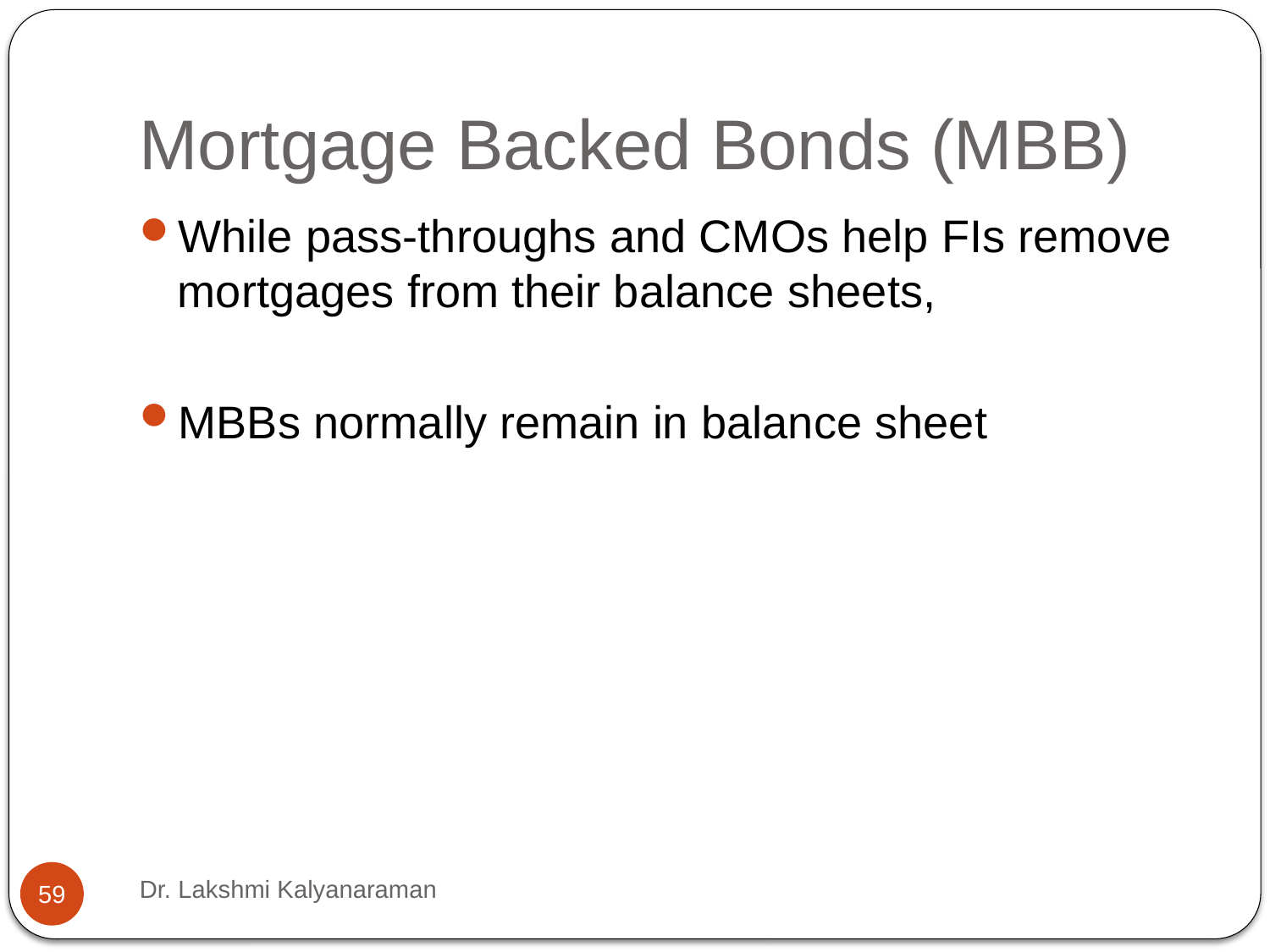

# Mortgage Backed Bonds (MBB)
While pass-throughs and CMOs help FIs remove mortgages from their balance sheets,

MBBs normally remain in balance sheet

Dr. Lakshmi Kalyanaraman
59